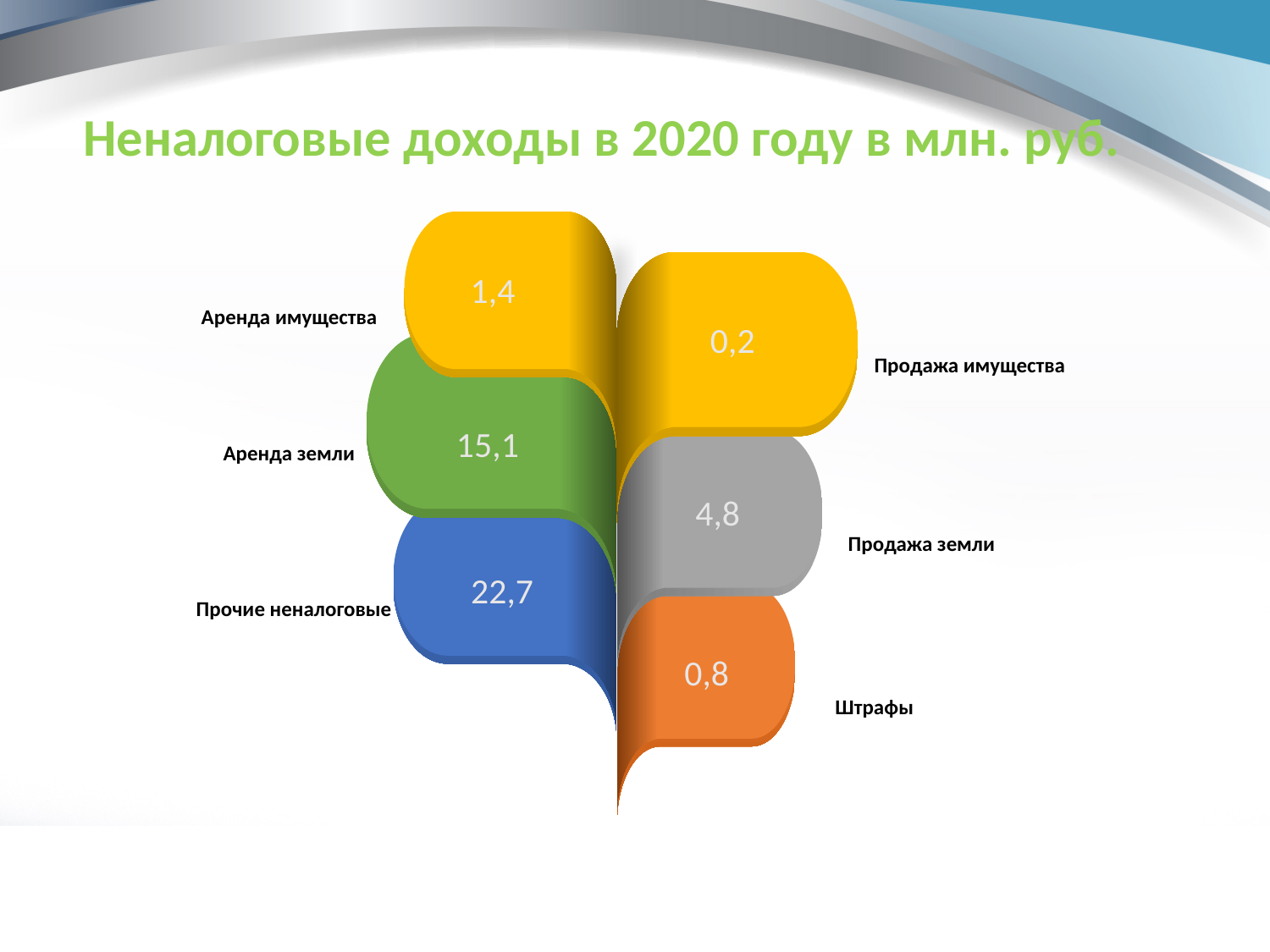

Неналоговые доходы в 2020 году в млн. руб.

1,4
0,2
15,1
4,8
22,7
0,8
Аренда имущества
Продажа имущества
Аренда земли
Продажа земли
Прочие неналоговые
Штрафы